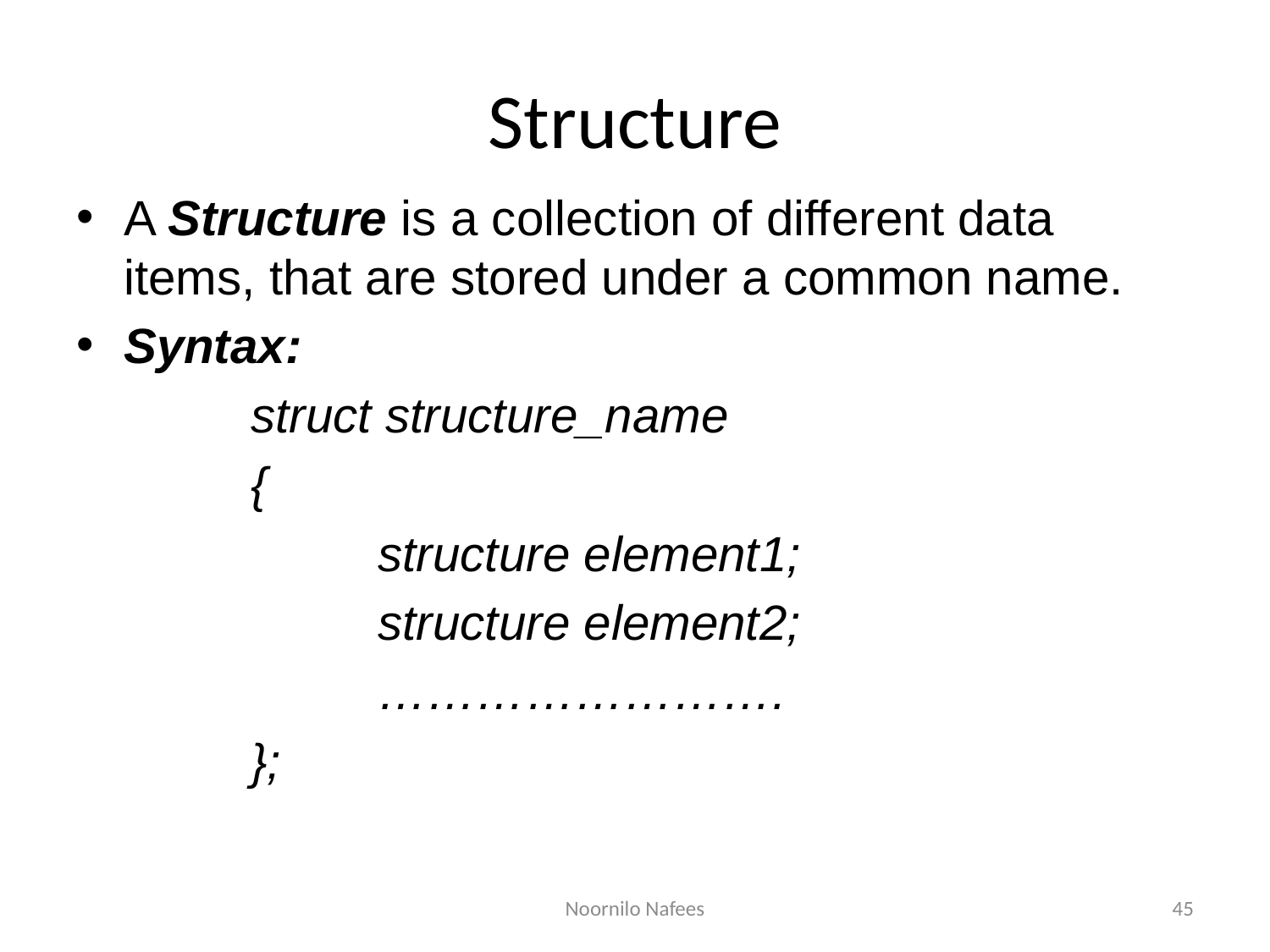

# Structure
A Structure is a collection of different data items, that are stored under a common name.
Syntax:
		struct structure_name
		{
			structure element1;
			structure element2;
			…………………….
		};

Noornilo Nafees
45